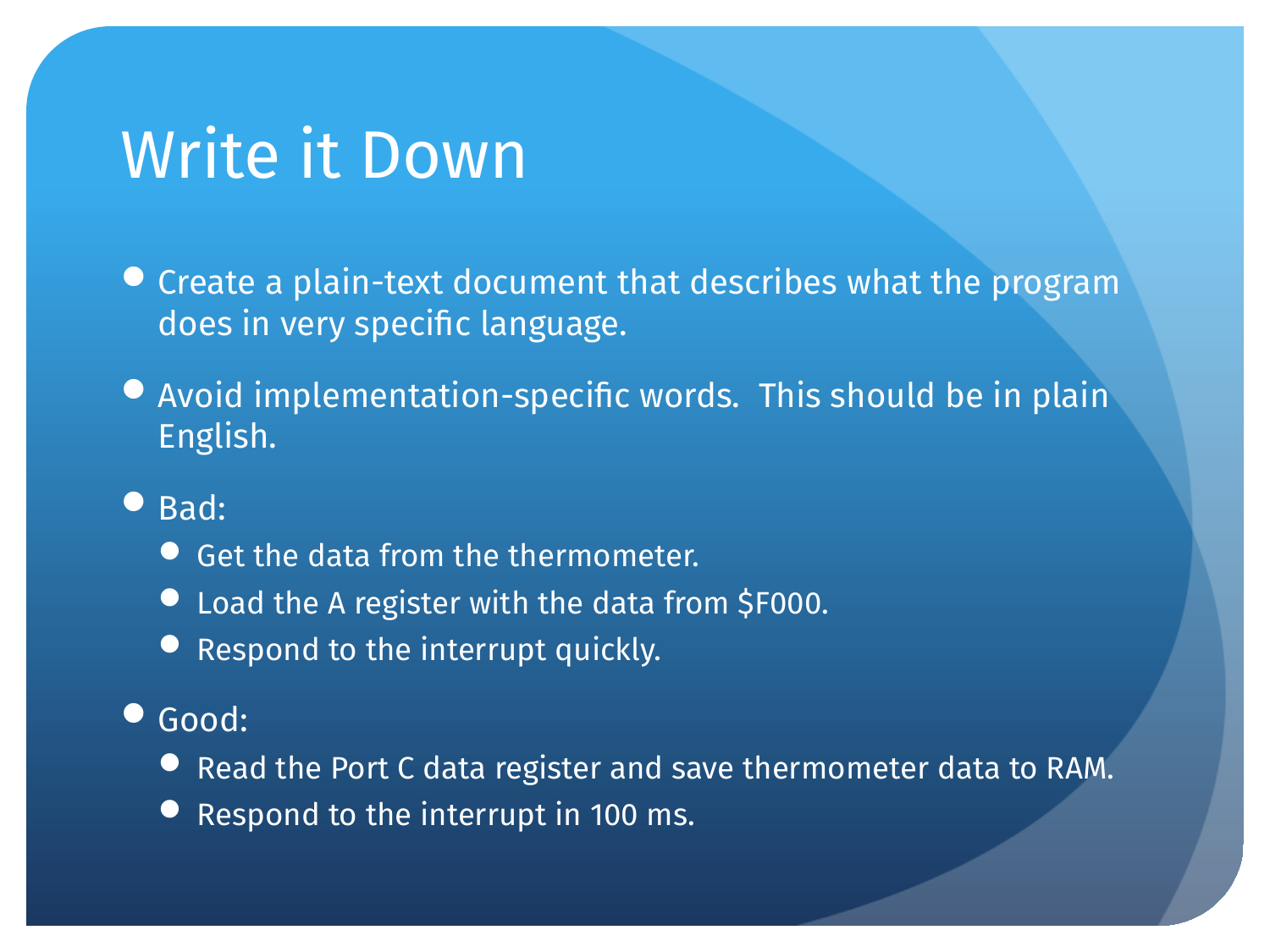

# Write it Down
Create a plain-text document that describes what the program does in very specific language.
Avoid implementation-specific words.  This should be in plain English.
Bad:
Get the data from the thermometer.
Load the A register with the data from $F000.
Respond to the interrupt quickly.
Good:
Read the Port C data register and save thermometer data to RAM.
Respond to the interrupt in 100 ms.